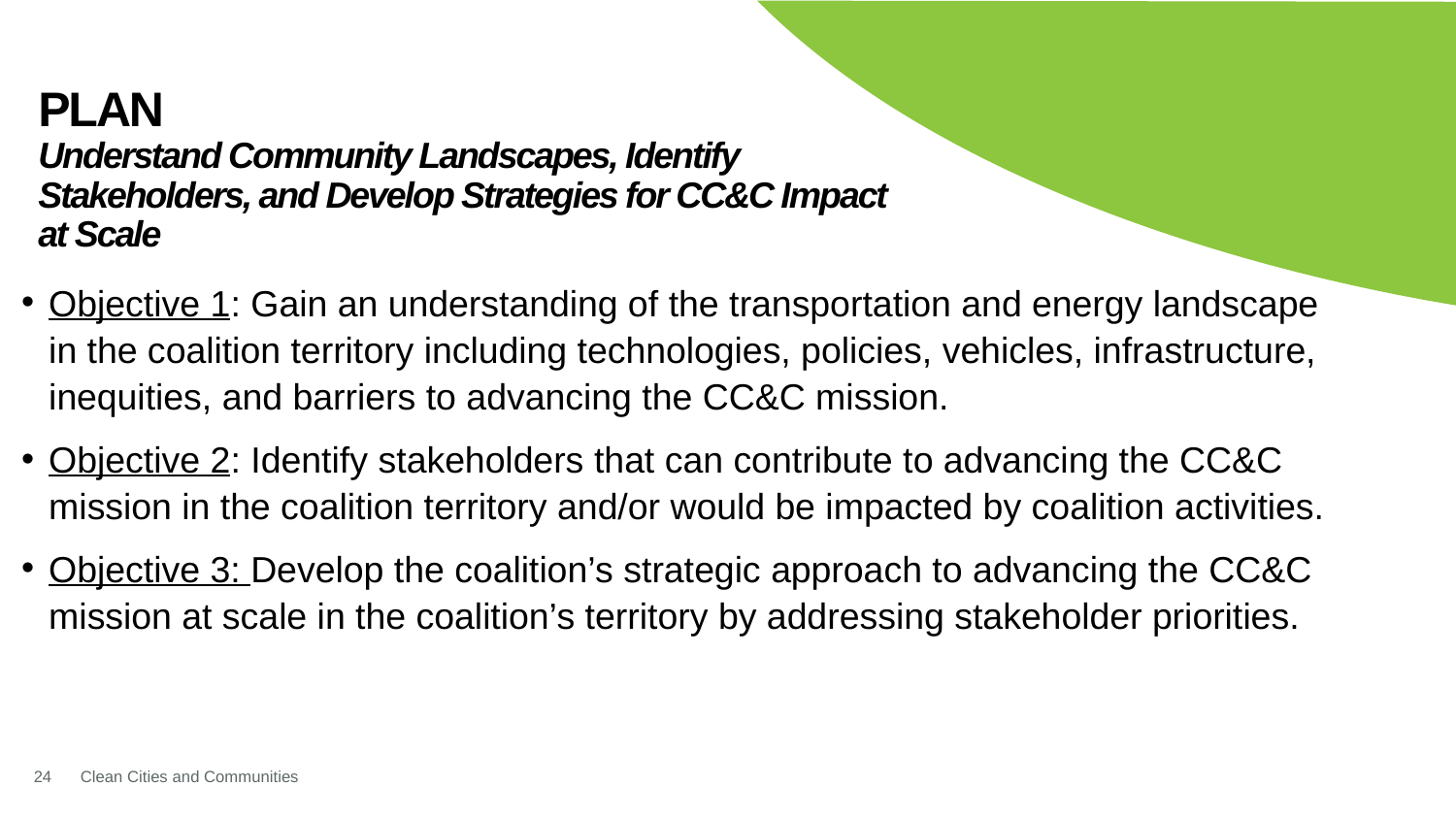

# PLAN Understand Community Landscapes, Identify Stakeholders, and Develop Strategies for CC&C Impact at Scale
Objective 1: Gain an understanding of the transportation and energy landscape in the coalition territory including technologies, policies, vehicles, infrastructure, inequities, and barriers to advancing the CC&C mission.
Objective 2: Identify stakeholders that can contribute to advancing the CC&C mission in the coalition territory and/or would be impacted by coalition activities.
Objective 3: Develop the coalition’s strategic approach to advancing the CC&C mission at scale in the coalition’s territory by addressing stakeholder priorities.

24
Clean Cities and Communities